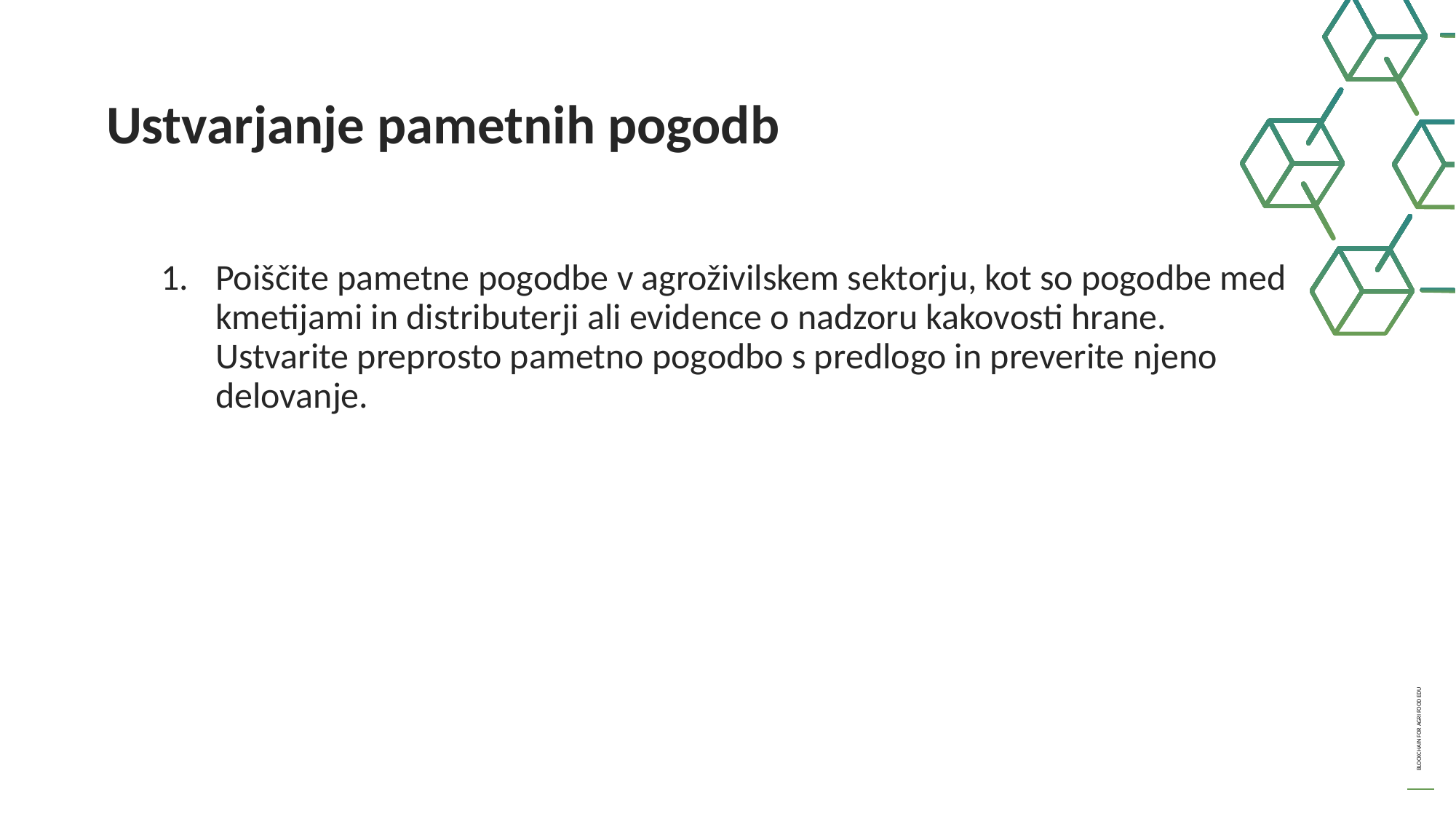

Ustvarjanje pametnih pogodb
Poiščite pametne pogodbe v agroživilskem sektorju, kot so pogodbe med kmetijami in distributerji ali evidence o nadzoru kakovosti hrane.
Ustvarite preprosto pametno pogodbo s predlogo in preverite njeno delovanje.